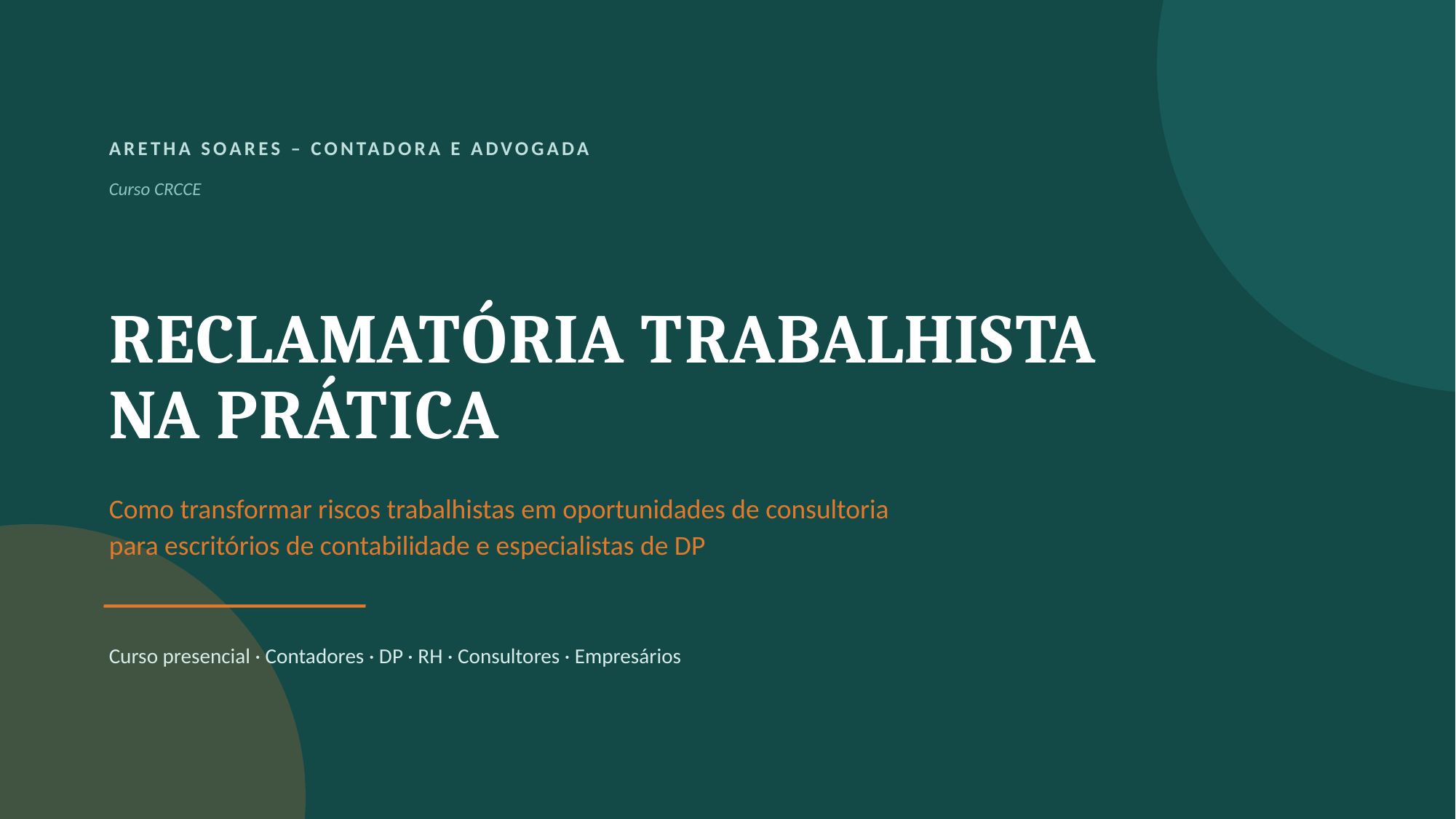

ARETHA SOARES – CONTADORA E ADVOGADA
Curso CRCCE
RECLAMATÓRIA TRABALHISTA
NA PRÁTICA
Como transformar riscos trabalhistas em oportunidades de consultoria
para escritórios de contabilidade e especialistas de DP

Curso presencial · Contadores · DP · RH · Consultores · Empresários